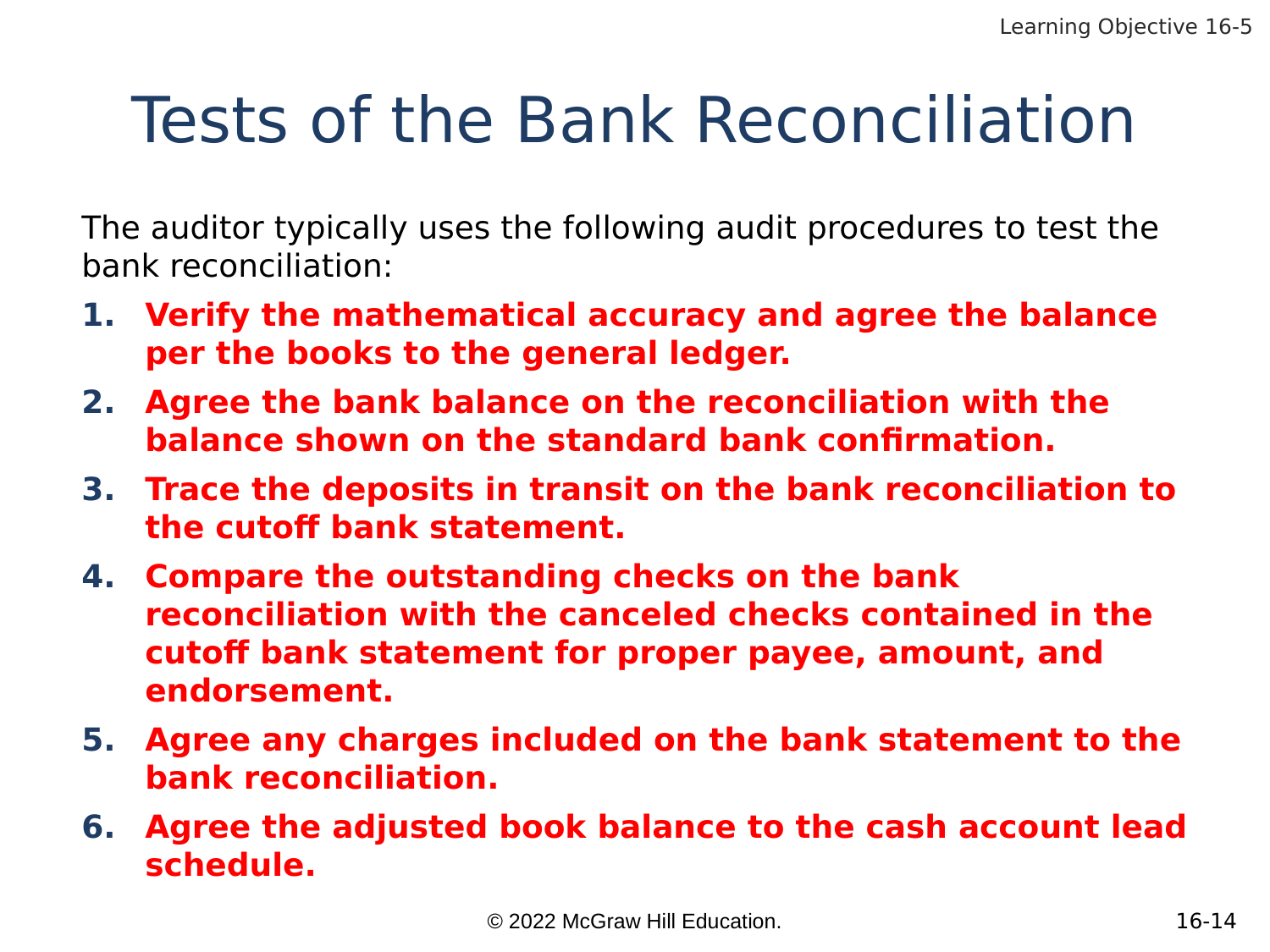

Learning Objective 16-5
# Tests of the Bank Reconciliation
The auditor typically uses the following audit procedures to test the bank reconciliation:
Verify the mathematical accuracy and agree the balance per the books to the general ledger.
Agree the bank balance on the reconciliation with the balance shown on the standard bank confirmation.
Trace the deposits in transit on the bank reconciliation to the cutoff bank statement.
Compare the outstanding checks on the bank reconciliation with the canceled checks contained in the cutoff bank statement for proper payee, amount, and endorsement.
Agree any charges included on the bank statement to the bank reconciliation.
Agree the adjusted book balance to the cash account lead schedule.